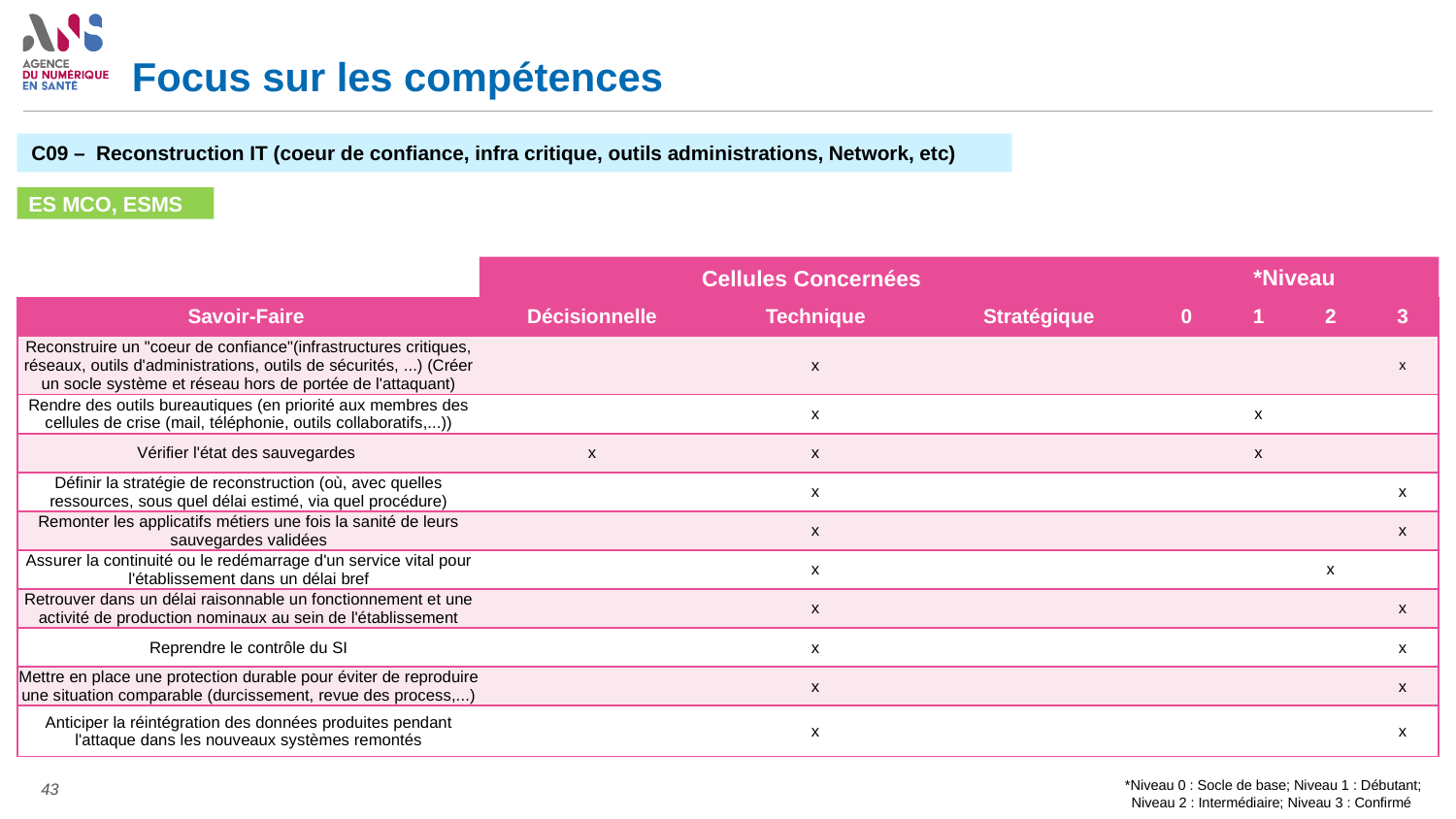

# Focus sur les compétences
C09 –  Reconstruction IT (coeur de confiance, infra critique, outils administrations, Network, etc)
ES MCO, ESMS
Cellules Concernées
*Niveau
| Savoir-Faire | Décisionnelle | Technique | Stratégique | 0 | 1 | 2 | 3 |
| --- | --- | --- | --- | --- | --- | --- | --- |
| Reconstruire un "coeur de confiance"(infrastructures critiques, réseaux, outils d'administrations, outils de sécurités, ...) (Créer un socle système et réseau hors de portée de l'attaquant) |  | x |  |  |  |  | x |
| Rendre des outils bureautiques (en priorité aux membres des cellules de crise (mail, téléphonie, outils collaboratifs,...)) |  | x |  |  | x |  |  |
| Vérifier l'état des sauvegardes | x | x |  |  | x |  |  |
| Définir la stratégie de reconstruction (où, avec quelles ressources, sous quel délai estimé, via quel procédure) |  | x |  |  |  |  | x |
| Remonter les applicatifs métiers une fois la sanité de leurs sauvegardes validées |  | x |  |  |  |  | x |
| Assurer la continuité ou le redémarrage d'un service vital pour l'établissement dans un délai bref |  | x |  |  |  | x |  |
| Retrouver dans un délai raisonnable un fonctionnement et une activité de production nominaux au sein de l'établissement |  | x |  |  |  |  | x |
| Reprendre le contrôle du SI |  | x |  |  |  |  | x |
| Mettre en place une protection durable pour éviter de reproduire une situation comparable (durcissement, revue des process,...) |  | x |  |  |  |  | x |
| Anticiper la réintégration des données produites pendant l'attaque dans les nouveaux systèmes remontés |  | x |  |  |  |  | x |
*Niveau 0 : Socle de base; Niveau 1 : Débutant; Niveau 2 : Intermédiaire; Niveau 3 : Confirmé
43